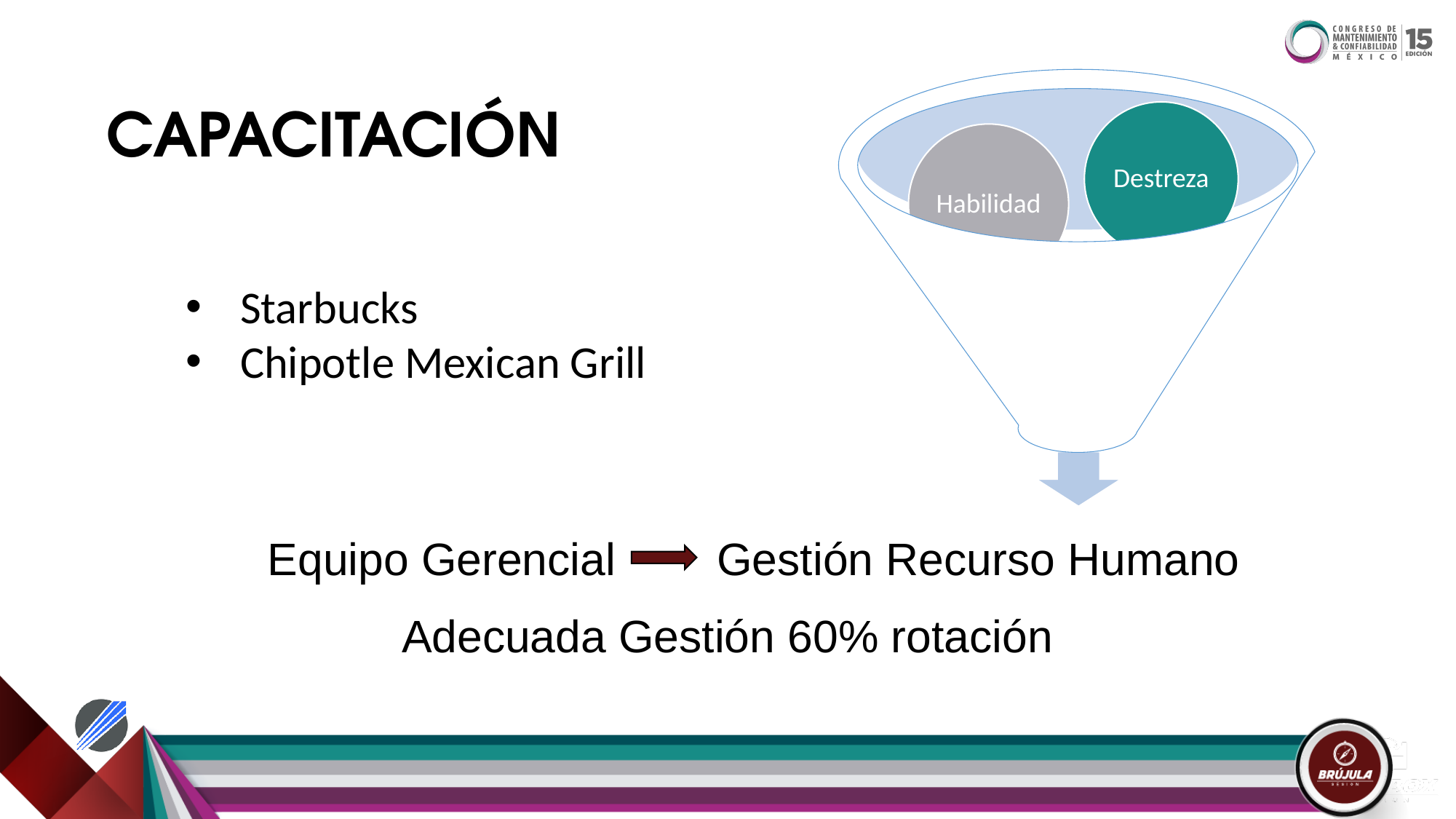

Destreza
Habilidad
Experiencias

CAPACITACIÓN
Starbucks
Chipotle Mexican Grill
Equipo Gerencial
Gestión Recurso Humano

Adecuada Gestión 60% rotación